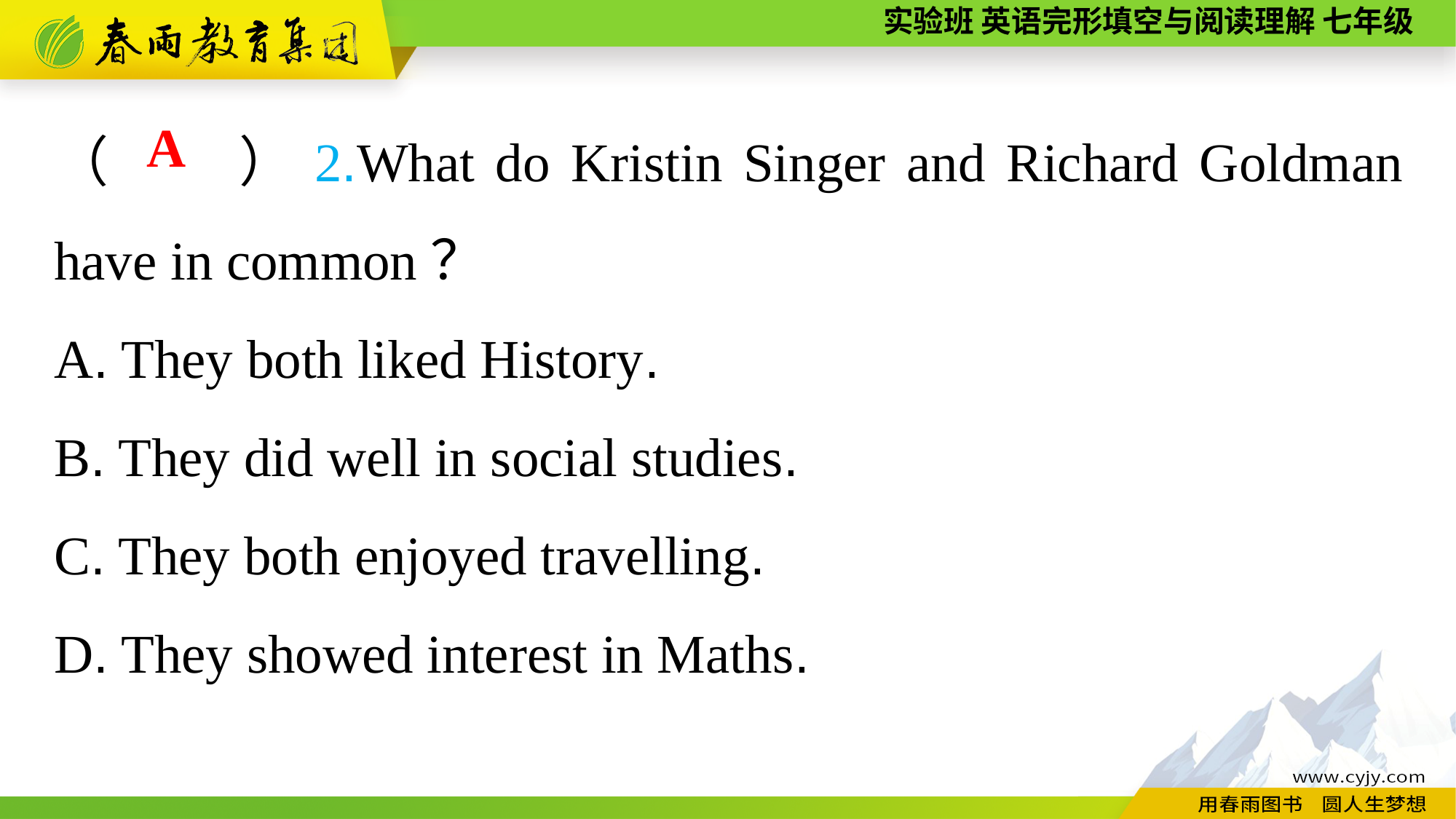

（　　）2.What do Kristin Singer and Richard Goldman have in common？
A. They both liked History.
B. They did well in social studies.
C. They both enjoyed travelling.
D. They showed interest in Maths.
A